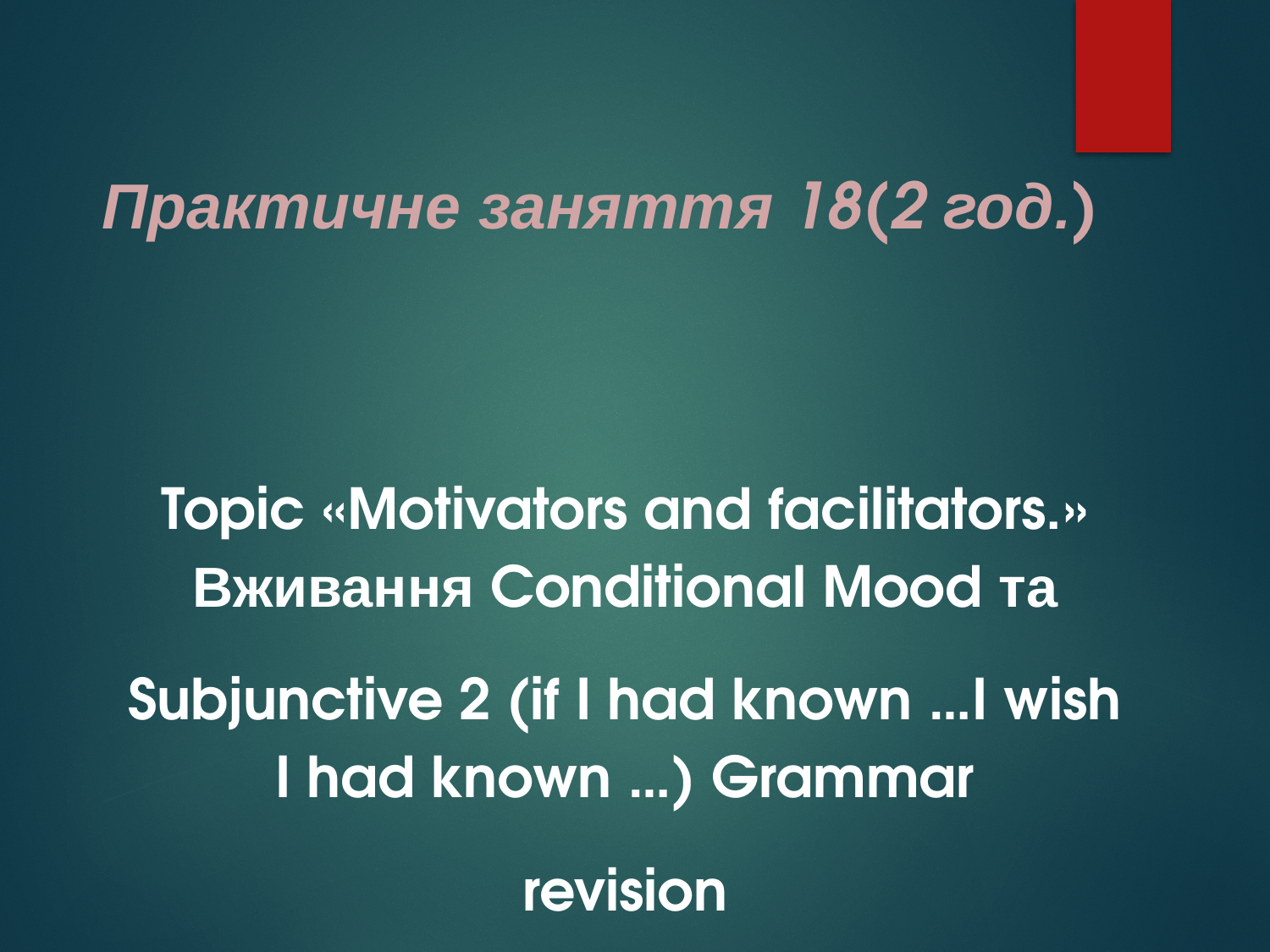

# Практичне заняття 18(2 год.)
Topic «Motivators and facilitators.» Вживання Conditional Mood та
Subjunctive 2 (if I had known …I wish I had known …) Grammar
revision